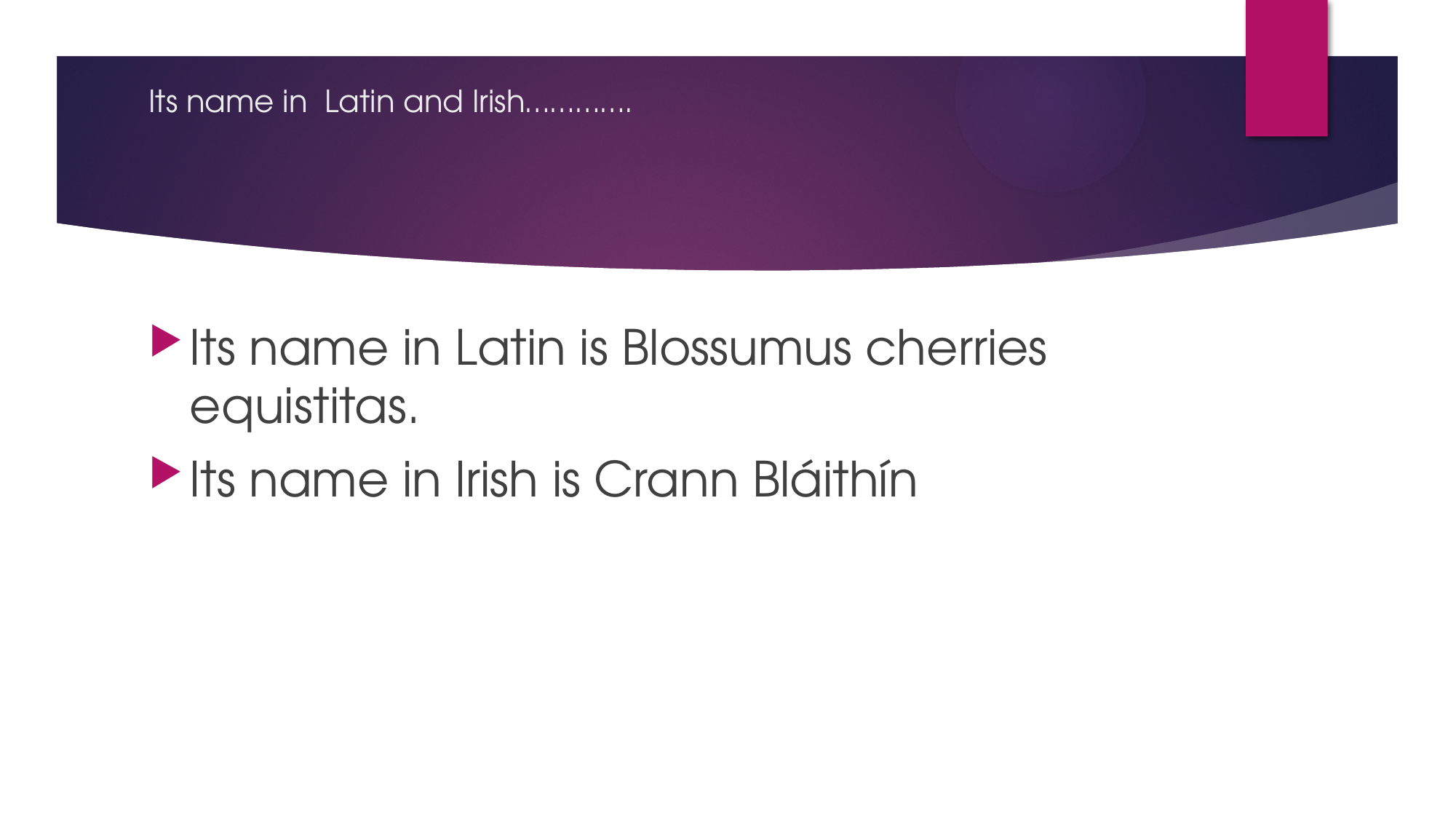

# Its name in  Latin and Irish………….
Its name in Latin is Blossumus cherries equistitas.
Its name in Irish is Crann Bláithín